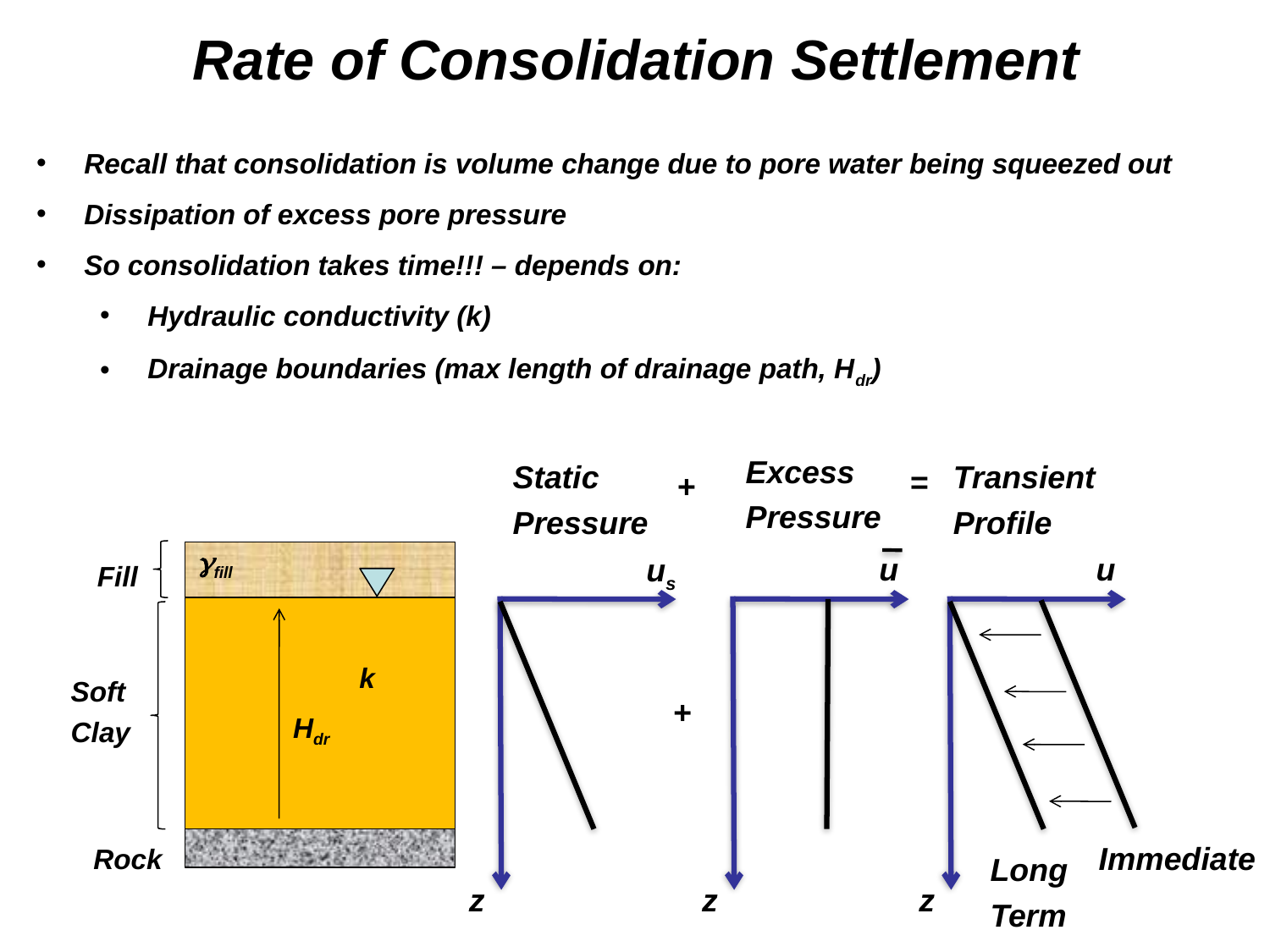

# Rate of Consolidation Settlement
Recall that consolidation is volume change due to pore water being squeezed out
Dissipation of excess pore pressure
So consolidation takes time!!! – depends on:
Hydraulic conductivity (k)
Drainage boundaries (max length of drainage path, Hdr)

Excess Pressure
Static Pressure
=
+
us
+
z
Transient
Profile
γfill
Fill

k
Soft
Clay
Hdr
Rock

u
u
Immediate
Long
Term
z
z